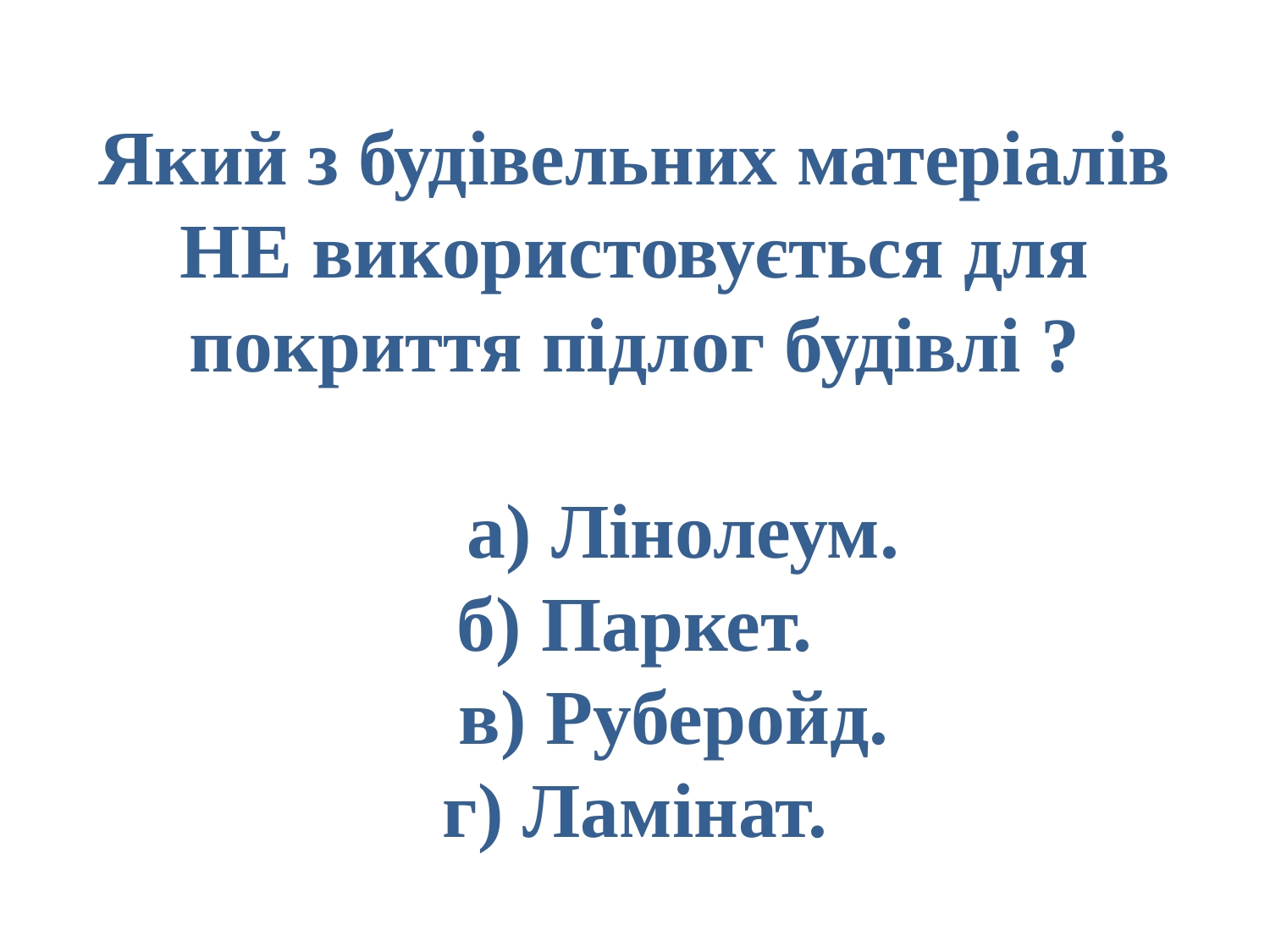

# Який з будівельних матеріалів НЕ використовується для покриття підлог будівлі ? а) Лінолеум. б) Паркет. в) Руберойд. г) Ламінат.